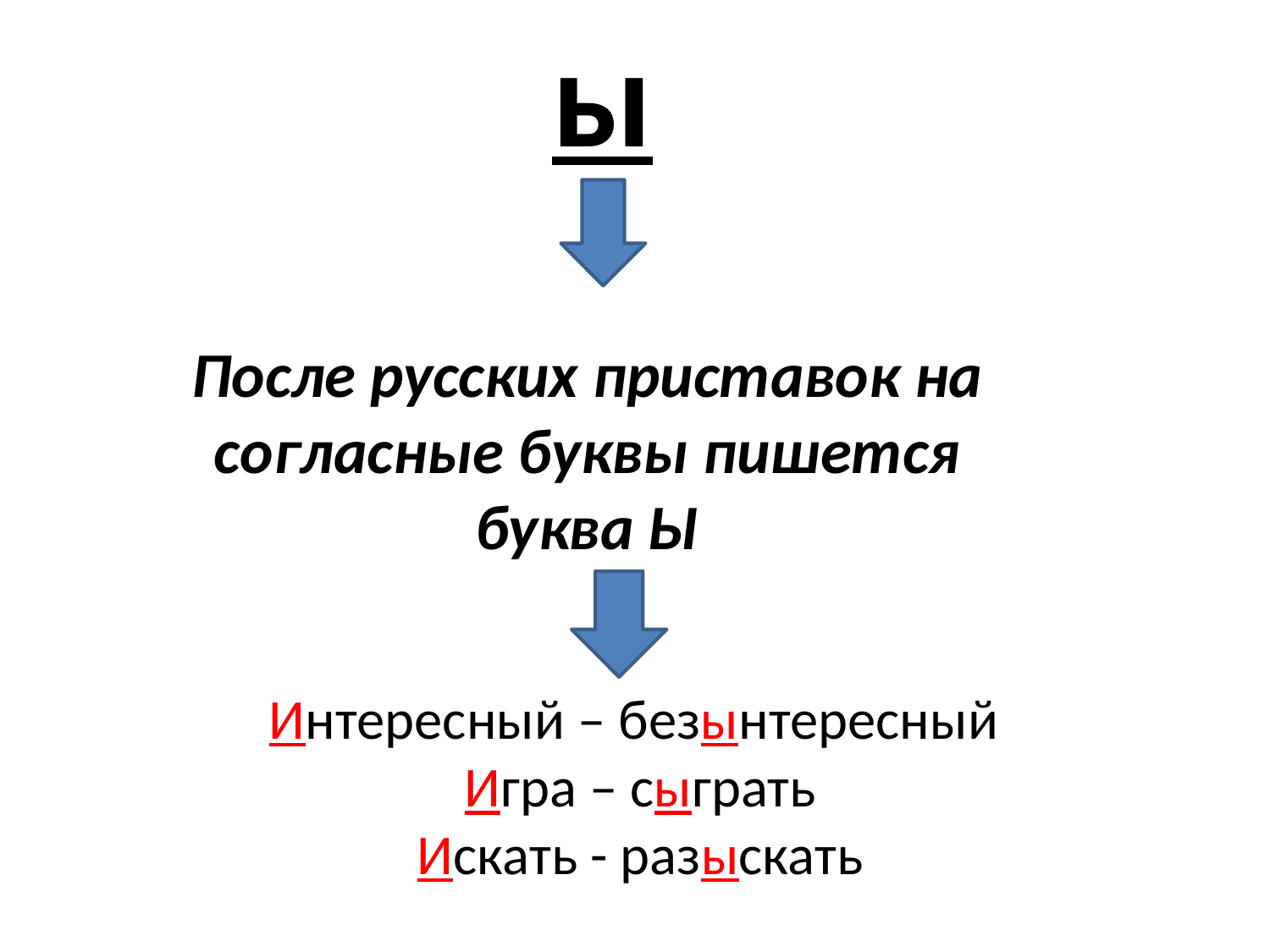

ы

После русских приставок на согласные буквы пишется буква Ы

Интересный – безынтересный
Игра – сыграть
Искать - разыскать